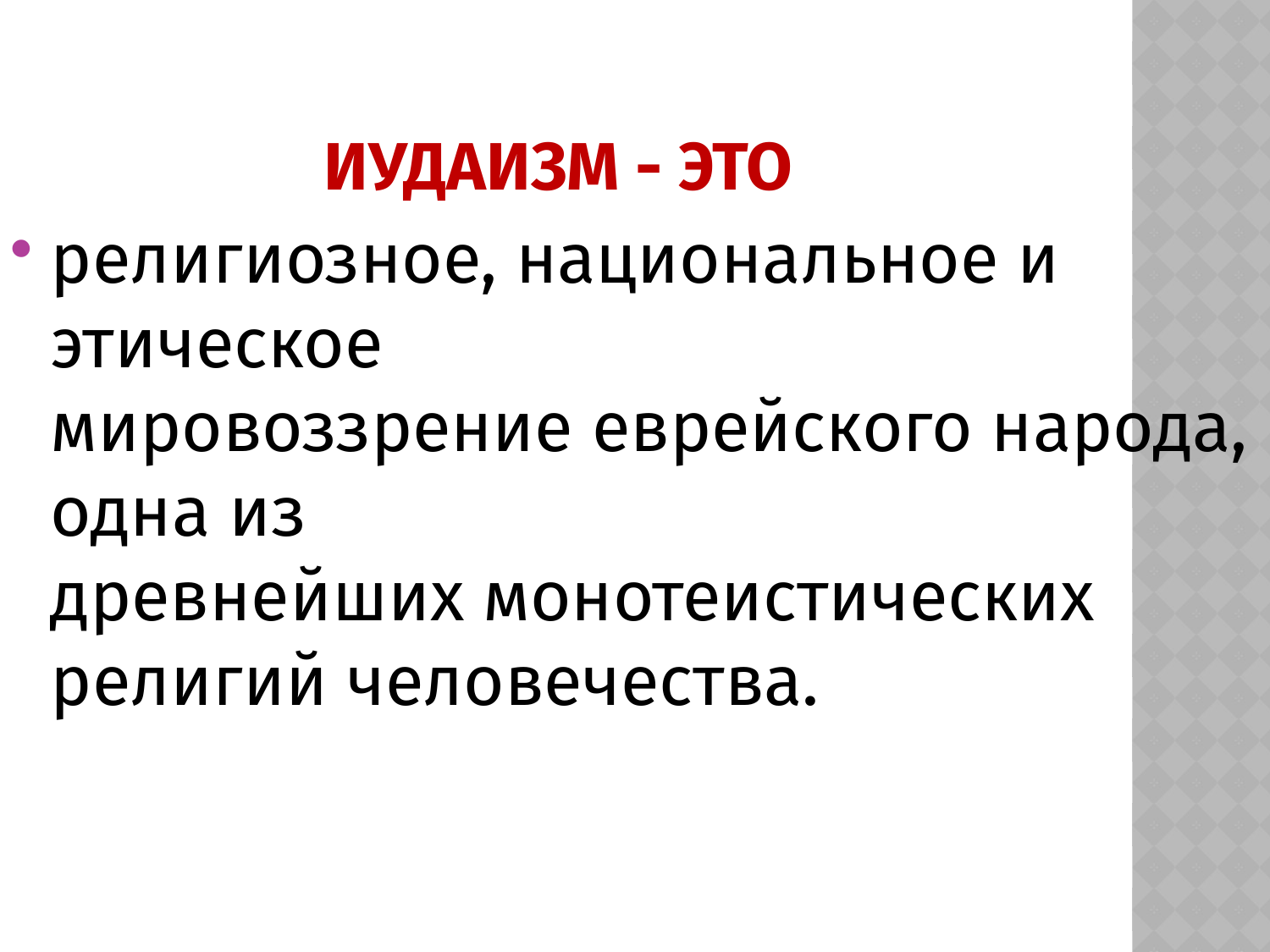

# Иудаизм - это
религиозное, национальное и этическое мировоззрение еврейского народа, одна из древнейших монотеистических религий человечества.